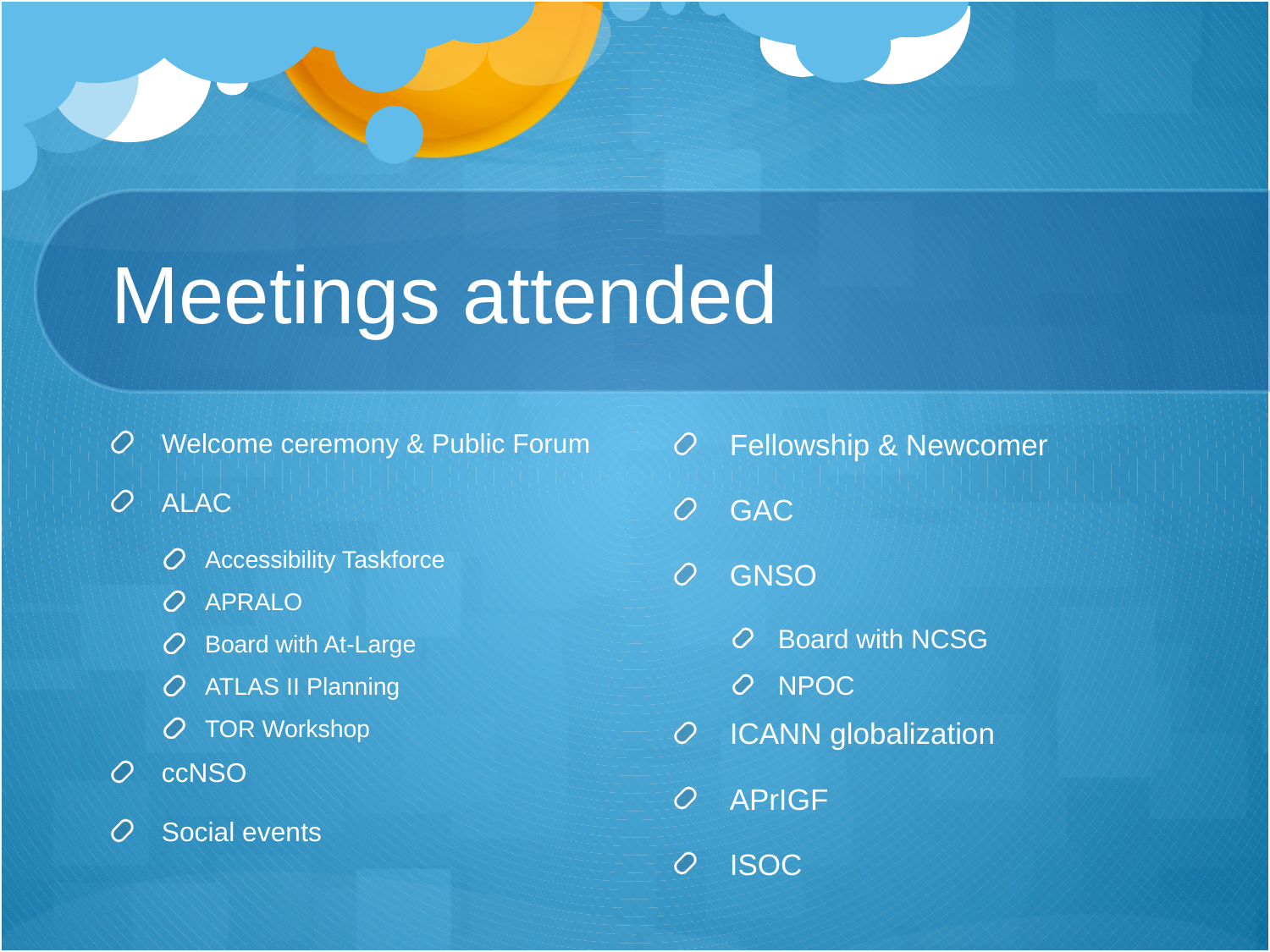

# Meetings attended
Welcome ceremony & Public Forum
ALAC
Accessibility Taskforce
APRALO
Board with At-Large
ATLAS II Planning
TOR Workshop
ccNSO
Social events

Fellowship & Newcomer
GAC
GNSO
Board with NCSG
NPOC
ICANN globalization
APrIGF
ISOC